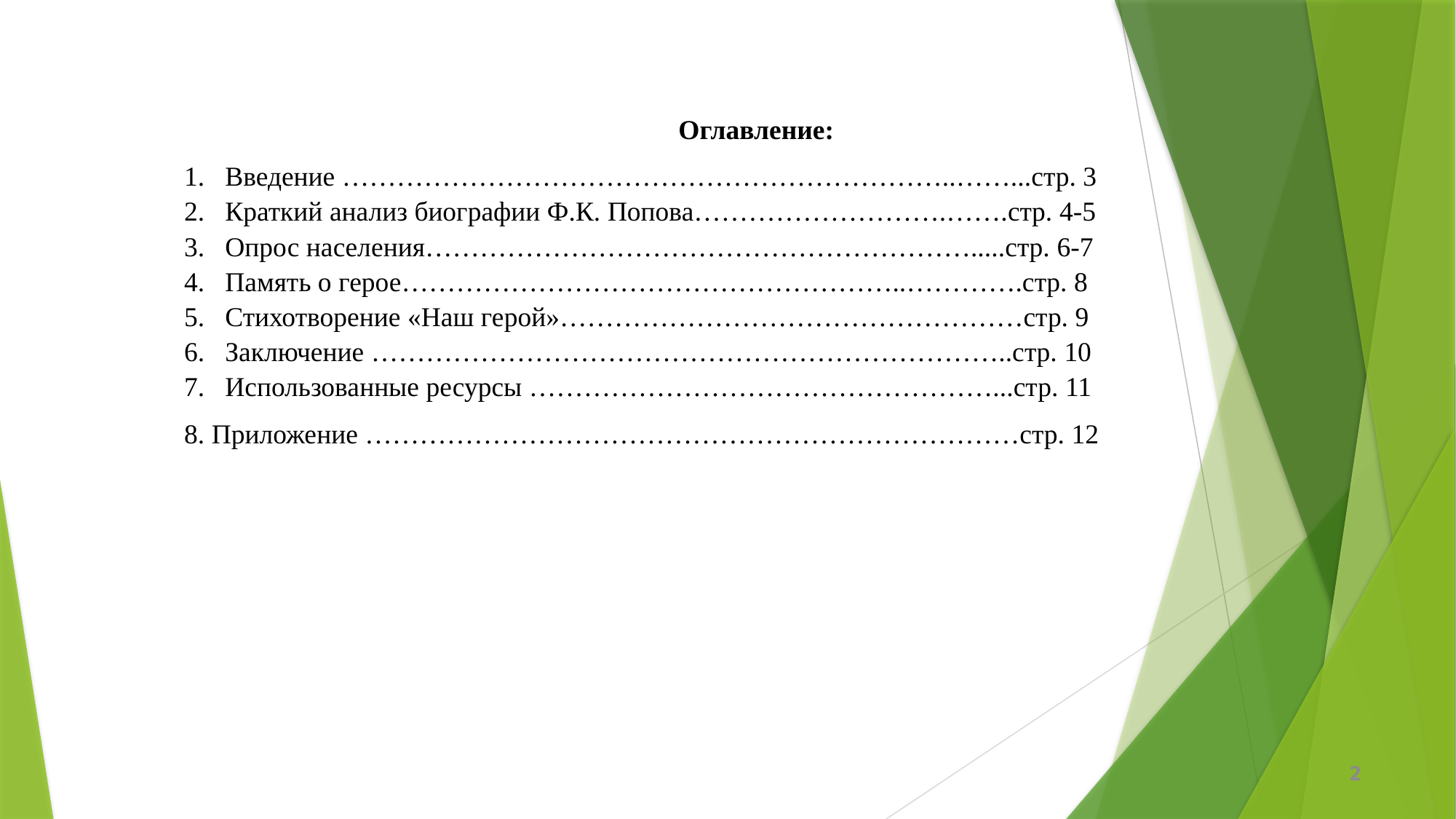

Оглавление:
Введение …………………………………………………………..……...стр. 3
Краткий анализ биографии Ф.К. Попова……………………….…….стр. 4-5
Опрос населения…………………………………………………….....стр. 6-7
Память о герое………………………………………………..………….стр. 8
Стихотворение «Наш герой»……………………………………………стр. 9
Заключение ……………………………………………………………..стр. 10
Использованные ресурсы ……………………………………………...стр. 11
8. Приложение ………………………………………………………………стр. 12

2